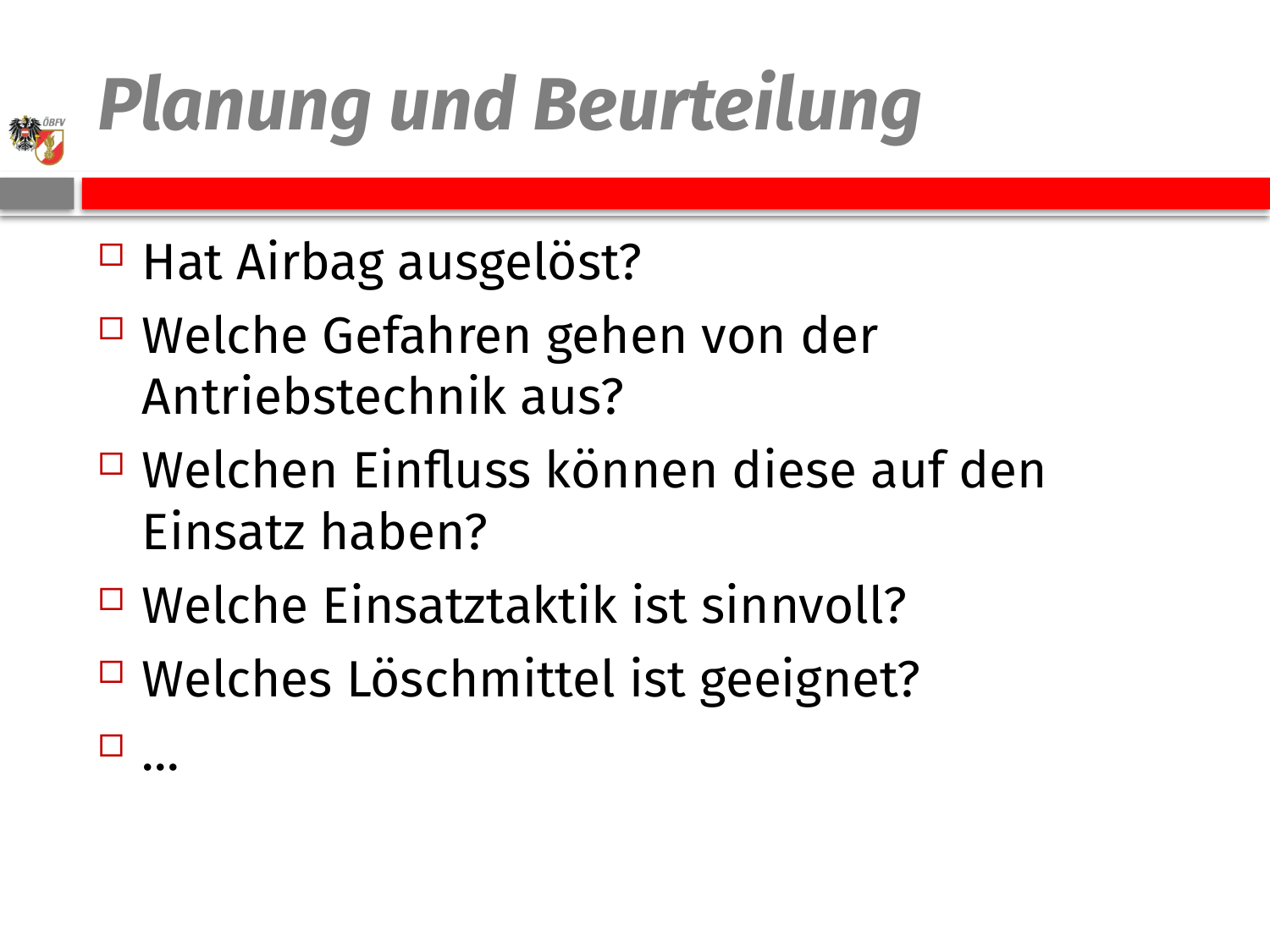

# Planung und Beurteilung
Hat Airbag ausgelöst?
Welche Gefahren gehen von der Antriebstechnik aus?
Welchen Einfluss können diese auf den Einsatz haben?
Welche Einsatztaktik ist sinnvoll?
Welches Löschmittel ist geeignet?
…